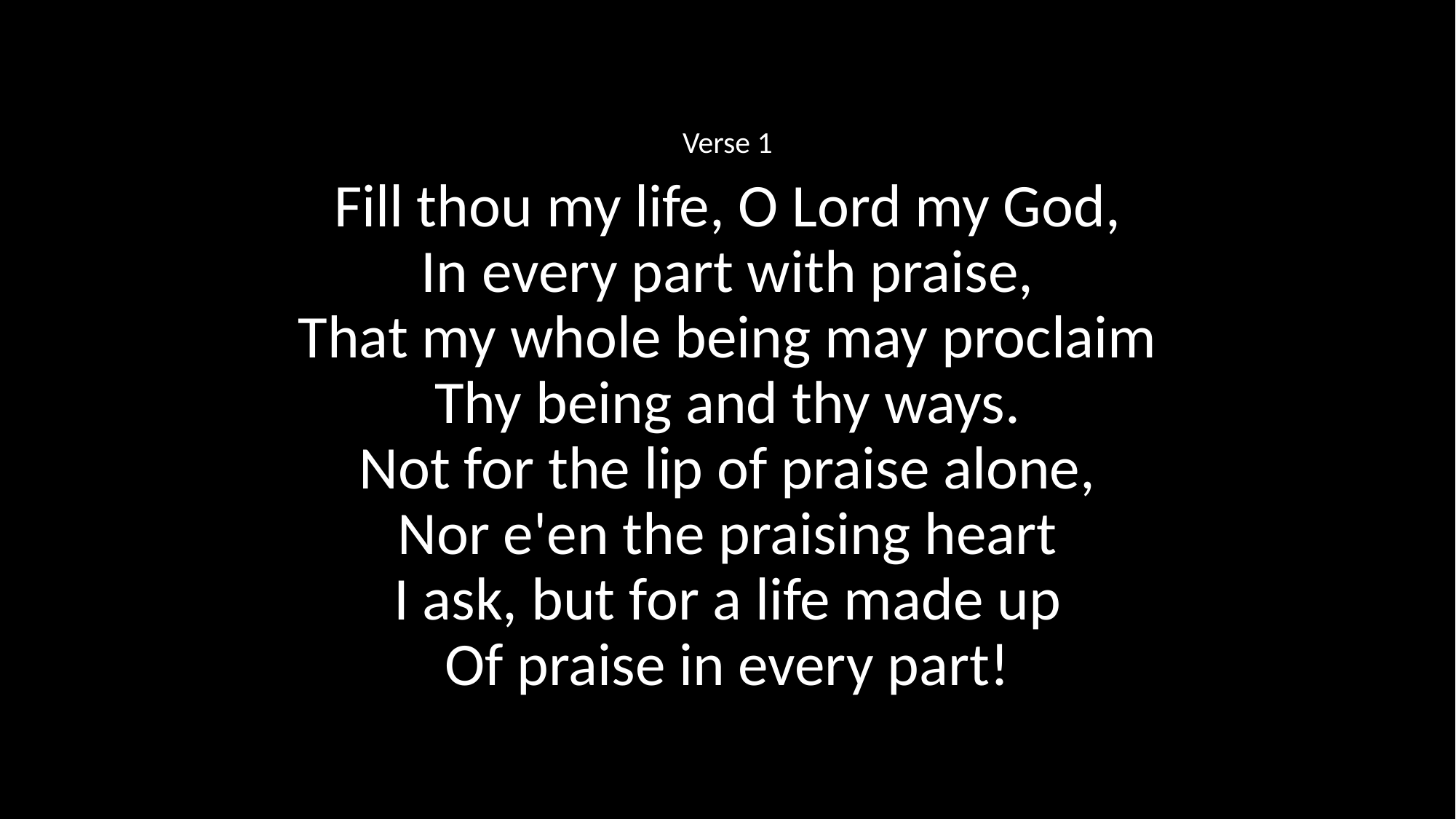

Verse 1
Fill thou my life, O Lord my God,
In every part with praise,
That my whole being may proclaim
Thy being and thy ways.
Not for the lip of praise alone,
Nor e'en the praising heart
I ask, but for a life made up
Of praise in every part!